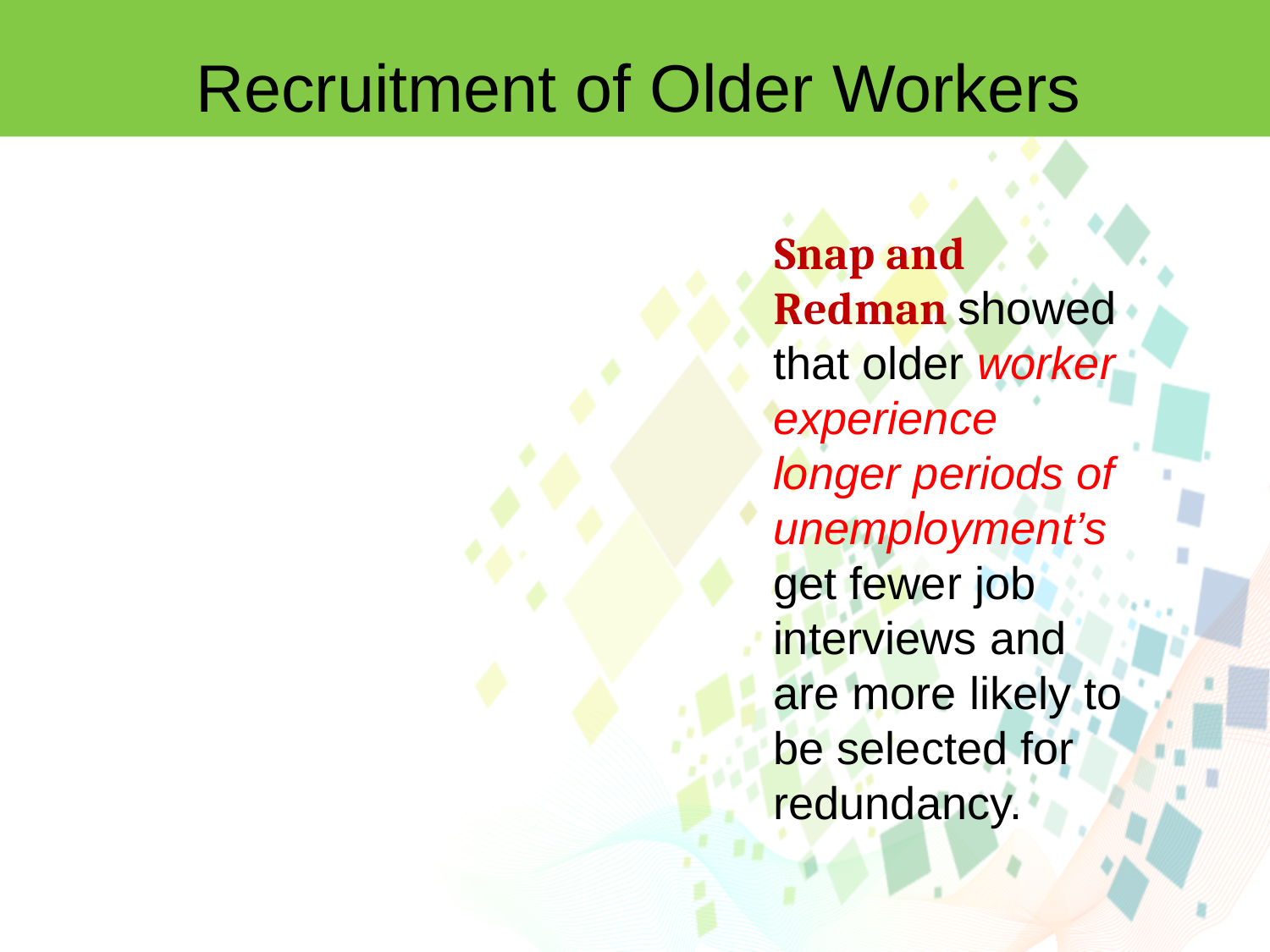

Recruitment of Older Workers
Snap and Redman showed that older worker experience longer periods of unemployment’s get fewer job interviews and are more likely to be selected for redundancy.